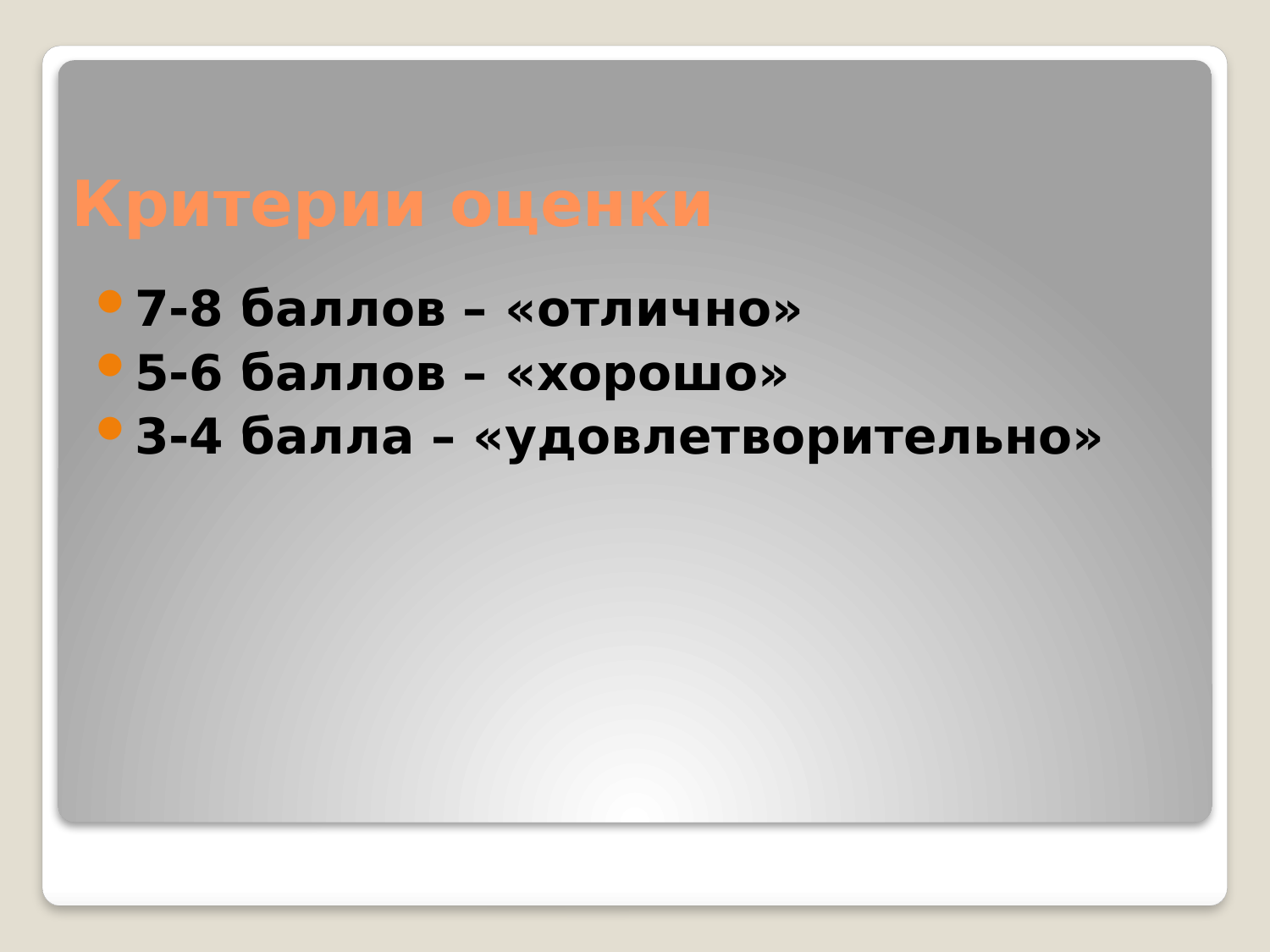

7-8 баллов – «отлично»
5-6 баллов – «хорошо»
3-4 балла – «удовлетворительно»
# Критерии оценки